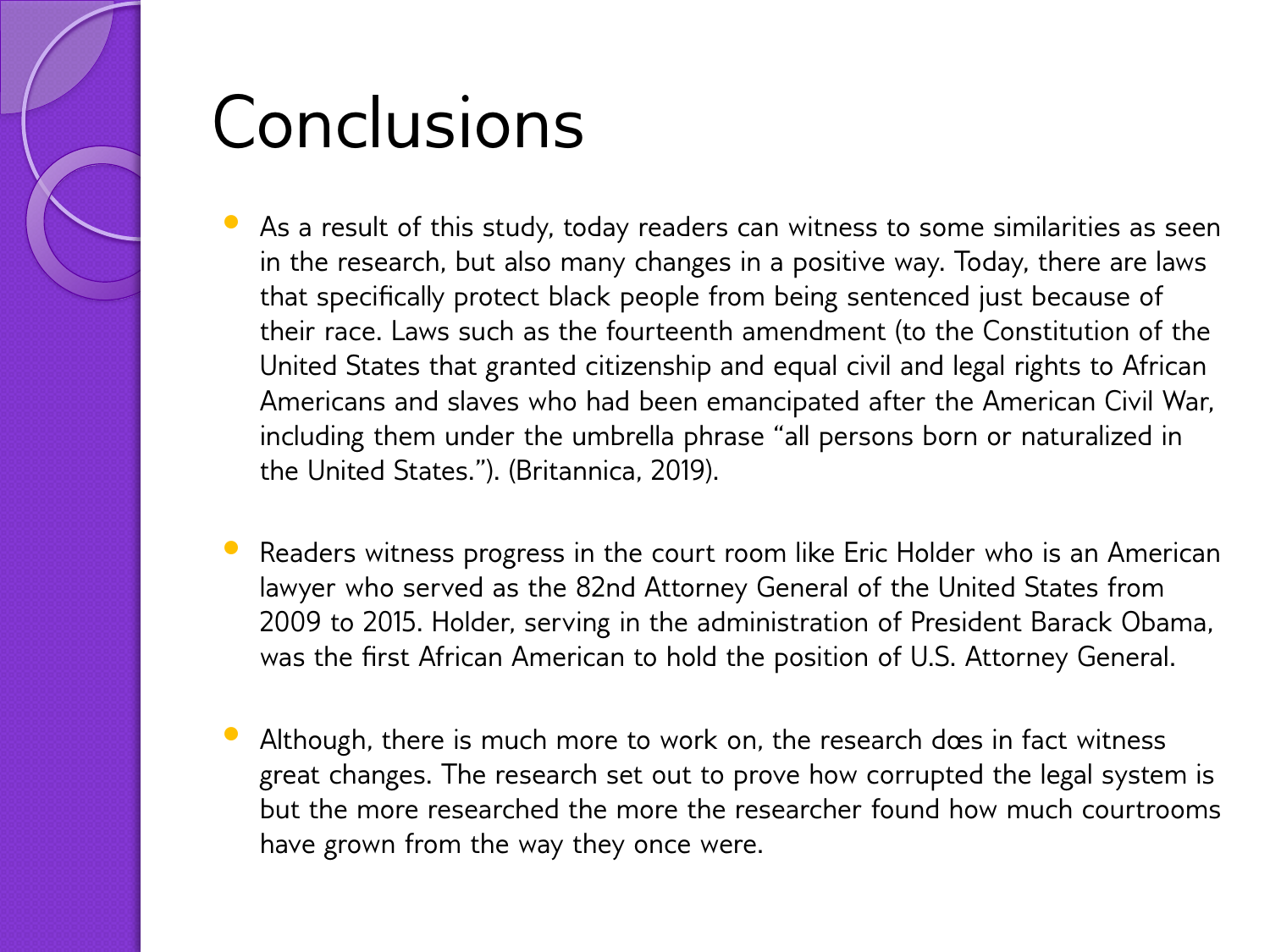

# Conclusions
As a result of this study, today readers can witness to some similarities as seen in the research, but also many changes in a positive way. Today, there are laws that specifically protect black people from being sentenced just because of their race. Laws such as the fourteenth amendment (to the Constitution of the United States that granted citizenship and equal civil and legal rights to African Americans and slaves who had been emancipated after the American Civil War, including them under the umbrella phrase “all persons born or naturalized in the United States.”). (Britannica, 2019).

Readers witness progress in the court room like Eric Holder who is an American lawyer who served as the 82nd Attorney General of the United States from 2009 to 2015. Holder, serving in the administration of President Barack Obama, was the first African American to hold the position of U.S. Attorney General.

Although, there is much more to work on, the research does in fact witness great changes. The research set out to prove how corrupted the legal system is but the more researched the more the researcher found how much courtrooms have grown from the way they once were.